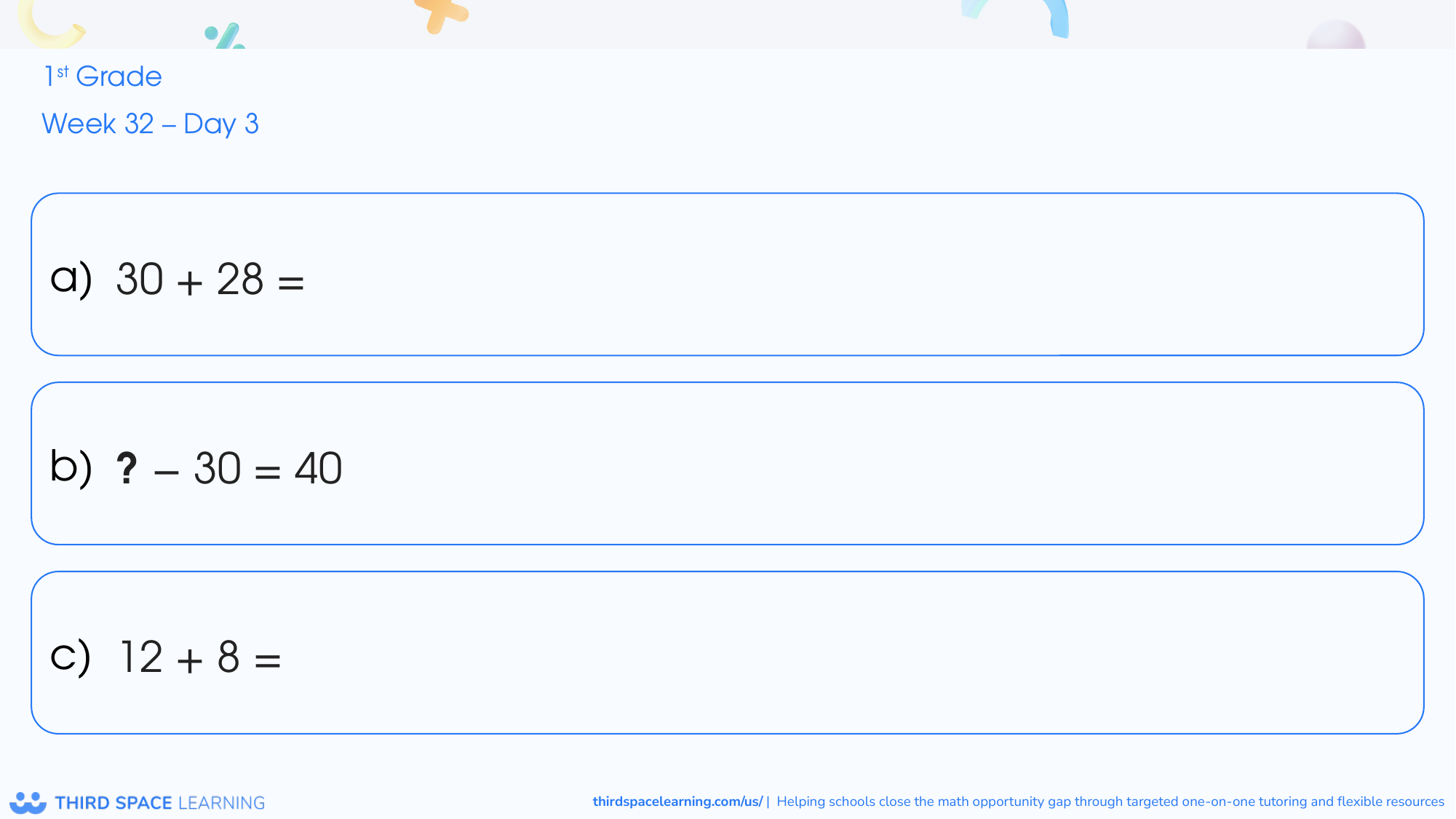

1st Grade
Week 32 – Day 3
30 + 28 =
? − 30 = 40
12 + 8 =